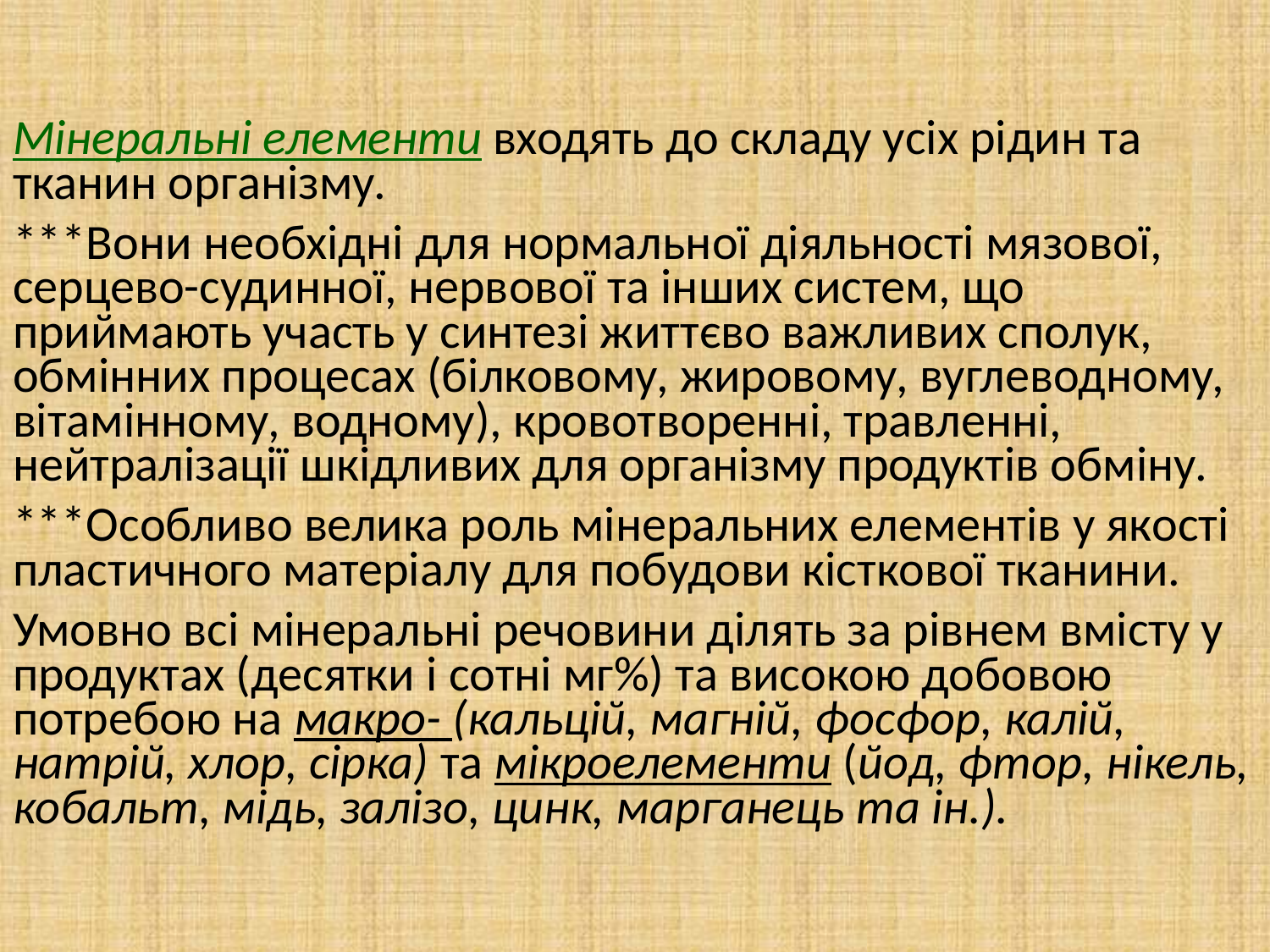

Мінеральні елементи входять до складу усіх рідин та тканин організму.
***Вони необхідні для нормальної діяльності мязової, серцево-судинної, нервової та інших систем, що приймають участь у синтезі життєво важливих сполук, обмінних процесах (білковому, жировому, вуглеводному, вітамінному, водному), кровотворенні, травленні, нейтралізації шкідливих для організму продуктів обміну.
***Особливо велика роль мінеральних елементів у якості пластичного матеріалу для побудови кісткової тканини.
Умовно всі мінеральні речовини ділять за рівнем вмісту у продуктах (десятки і сотні мг%) та високою добовою потребою на макро- (кальцій, магній, фосфор, калій, натрій, хлор, сірка) та мікроелементи (йод, фтор, нікель, кобальт, мідь, залізо, цинк, марганець та ін.).